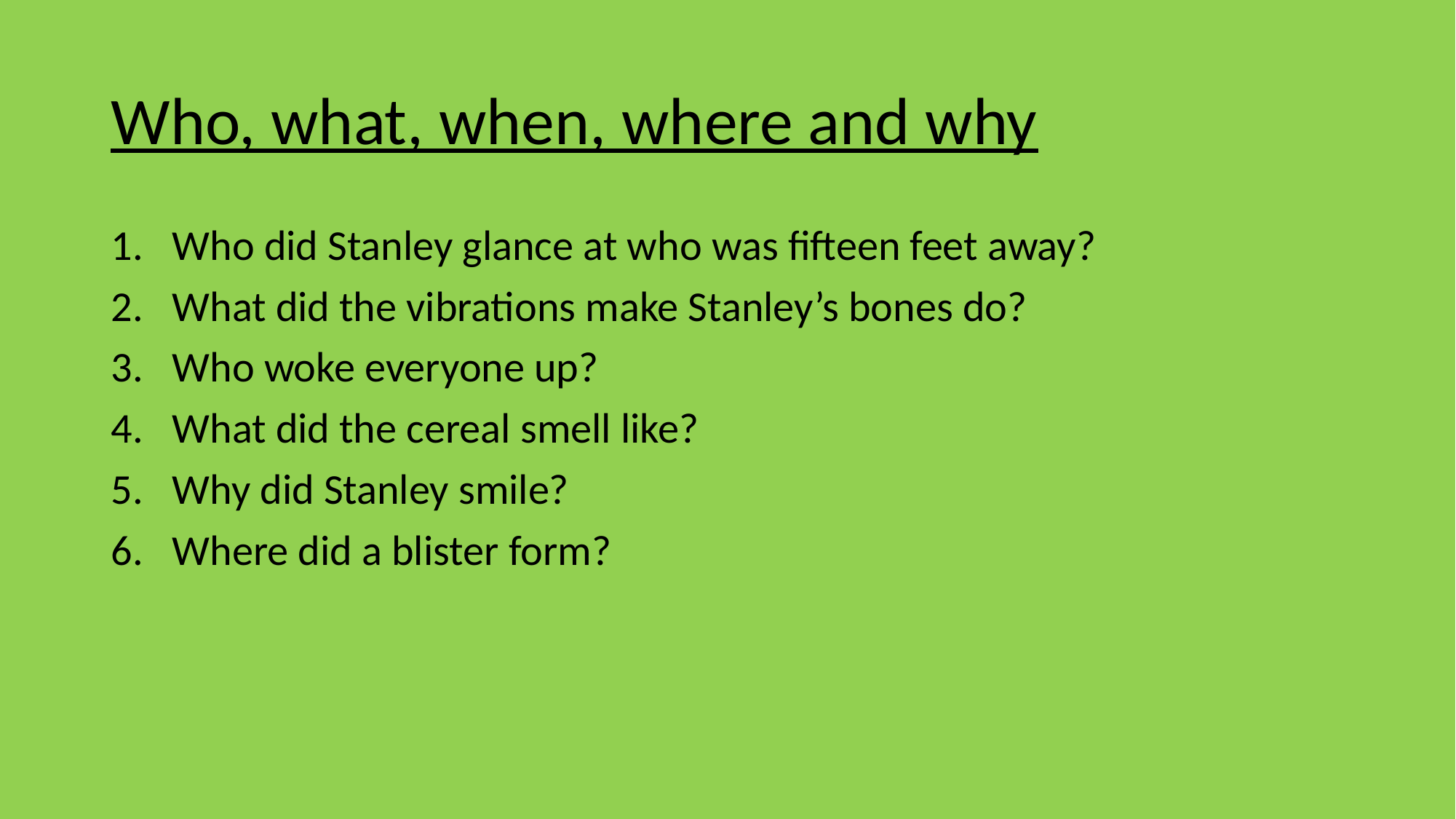

# Who, what, when, where and why
Who did Stanley glance at who was fifteen feet away?
What did the vibrations make Stanley’s bones do?
Who woke everyone up?
What did the cereal smell like?
Why did Stanley smile?
Where did a blister form?